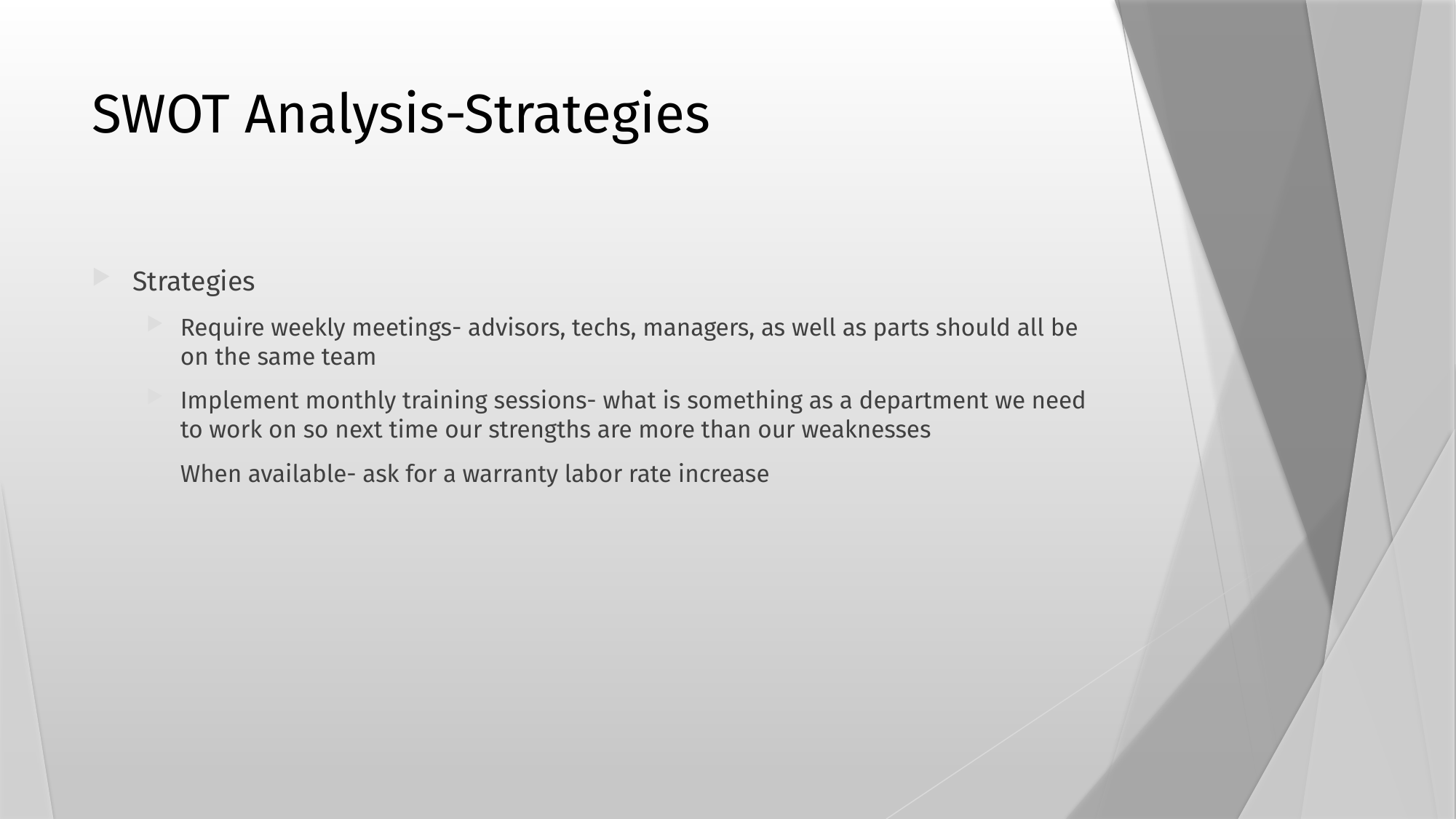

# SWOT Analysis-Strategies
Strategies
Require weekly meetings- advisors, techs, managers, as well as parts should all be on the same team
Implement monthly training sessions- what is something as a department we need to work on so next time our strengths are more than our weaknesses
When available- ask for a warranty labor rate increase